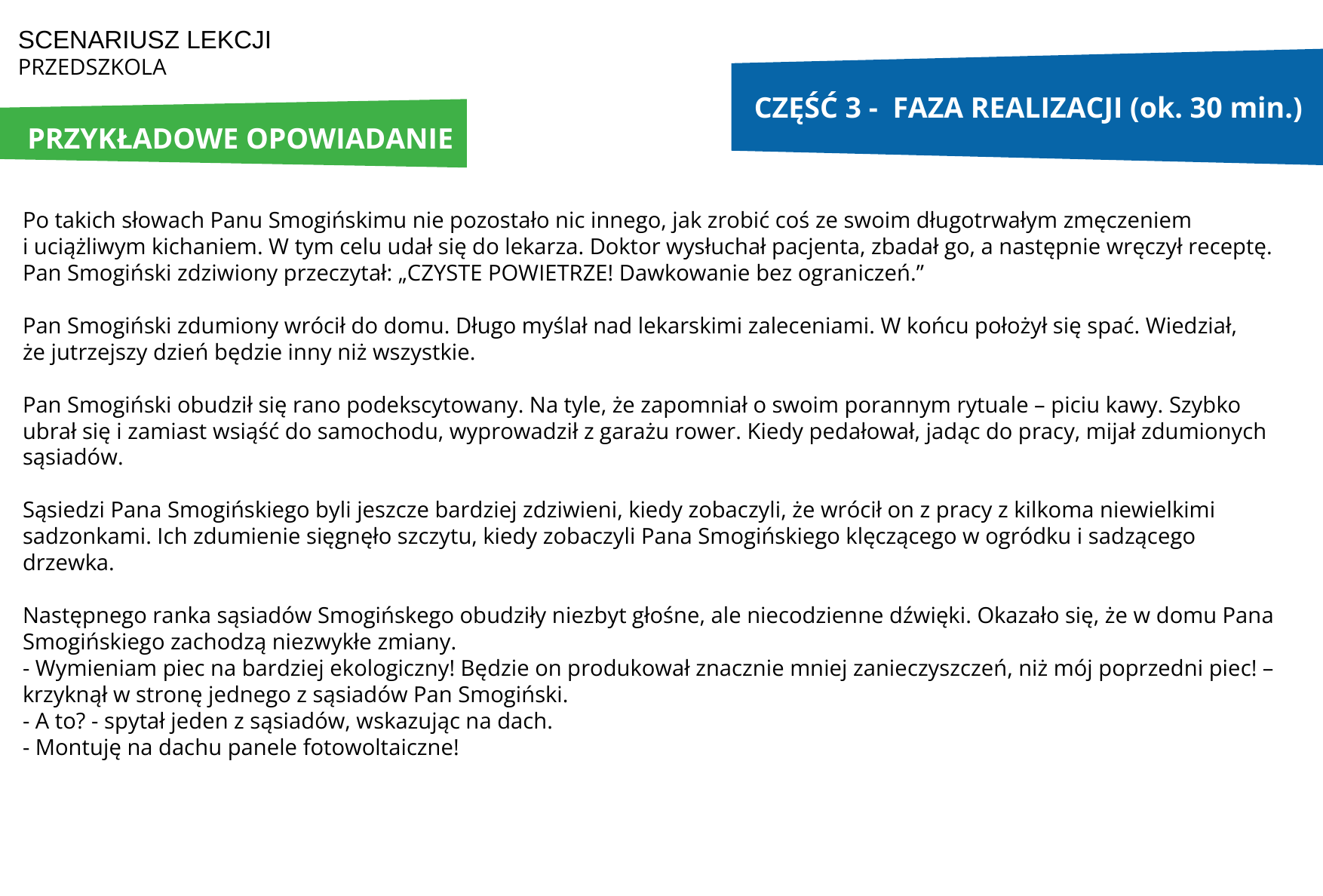

SCENARIUSZ LEKCJI
PRZEDSZKOLA
CZĘŚĆ 3 -  FAZA REALIZACJI (ok. 30 min.)
PRZYKŁADOWE OPOWIADANIE
Po takich słowach Panu Smogińskimu nie pozostało nic innego, jak zrobić coś ze swoim długotrwałym zmęczeniem                  i uciążliwym kichaniem. W tym celu udał się do lekarza. Doktor wysłuchał pacjenta, zbadał go, a następnie wręczył receptę. Pan Smogiński zdziwiony przeczytał: „CZYSTE POWIETRZE! Dawkowanie bez ograniczeń.”

Pan Smogiński zdumiony wrócił do domu. Długo myślał nad lekarskimi zaleceniami. W końcu położył się spać. Wiedział,        że jutrzejszy dzień będzie inny niż wszystkie.

Pan Smogiński obudził się rano podekscytowany. Na tyle, że zapomniał o swoim porannym rytuale – piciu kawy. Szybko ubrał się i zamiast wsiąść do samochodu, wyprowadził z garażu rower. Kiedy pedałował, jadąc do pracy, mijał zdumionych sąsiadów.

Sąsiedzi Pana Smogińskiego byli jeszcze bardziej zdziwieni, kiedy zobaczyli, że wrócił on z pracy z kilkoma niewielkimi sadzonkami. Ich zdumienie sięgnęło szczytu, kiedy zobaczyli Pana Smogińskiego klęczącego w ogródku i sadzącego drzewka.

Następnego ranka sąsiadów Smogińskego obudziły niezbyt głośne, ale niecodzienne dźwięki. Okazało się, że w domu Pana Smogińskiego zachodzą niezwykłe zmiany.
- Wymieniam piec na bardziej ekologiczny! Będzie on produkował znacznie mniej zanieczyszczeń, niż mój poprzedni piec! – krzyknął w stronę jednego z sąsiadów Pan Smogiński.
- A to? - spytał jeden z sąsiadów, wskazując na dach.
- Montuję na dachu panele fotowoltaiczne!